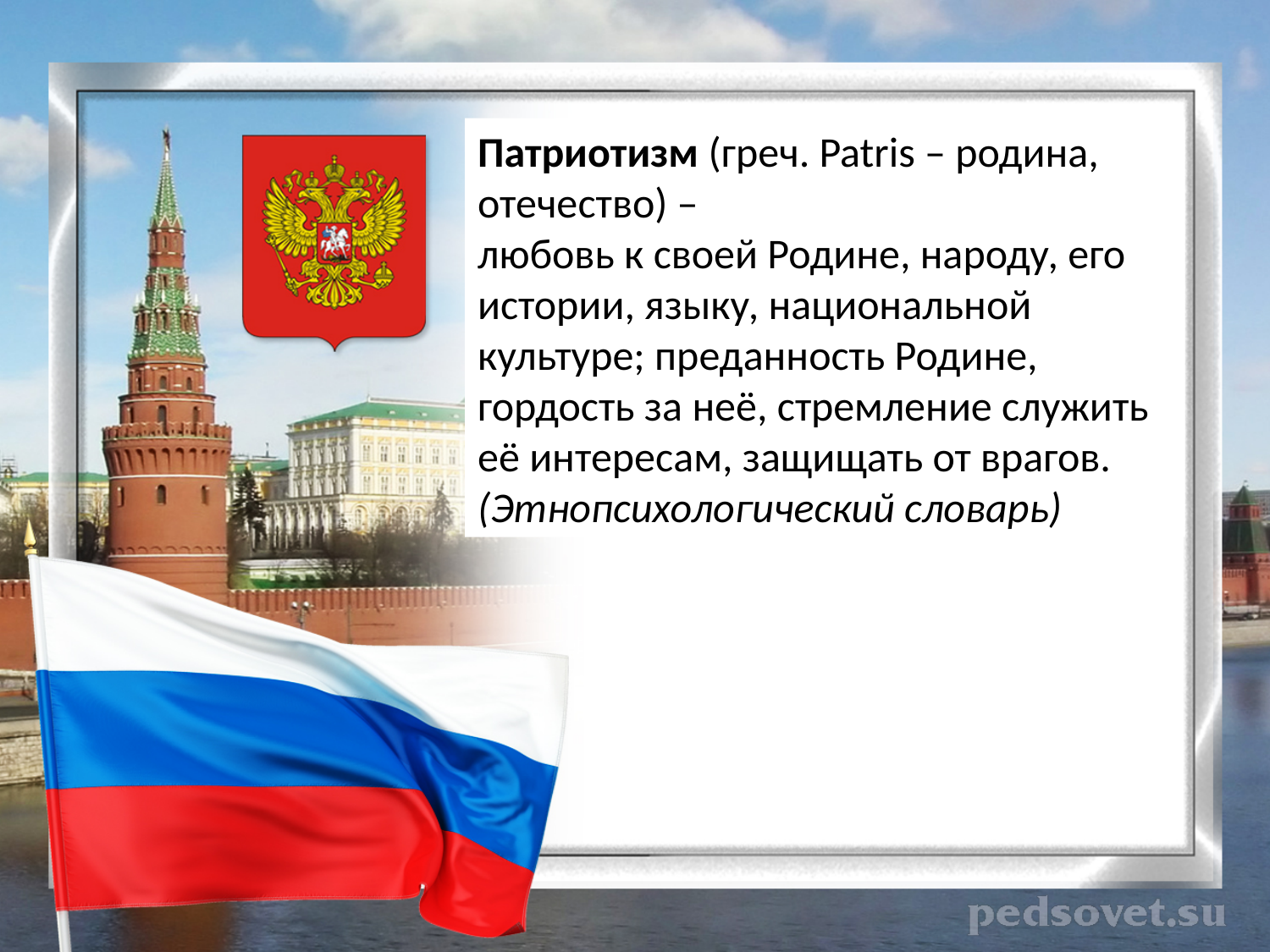

Патриотизм (греч. Patris – родина, отечество) –
любовь к своей Родине, народу, его истории, языку, национальной культуре; преданность Родине, гордость за неё, стремление служить её интересам, защищать от врагов.
(Этнопсихологический словарь)